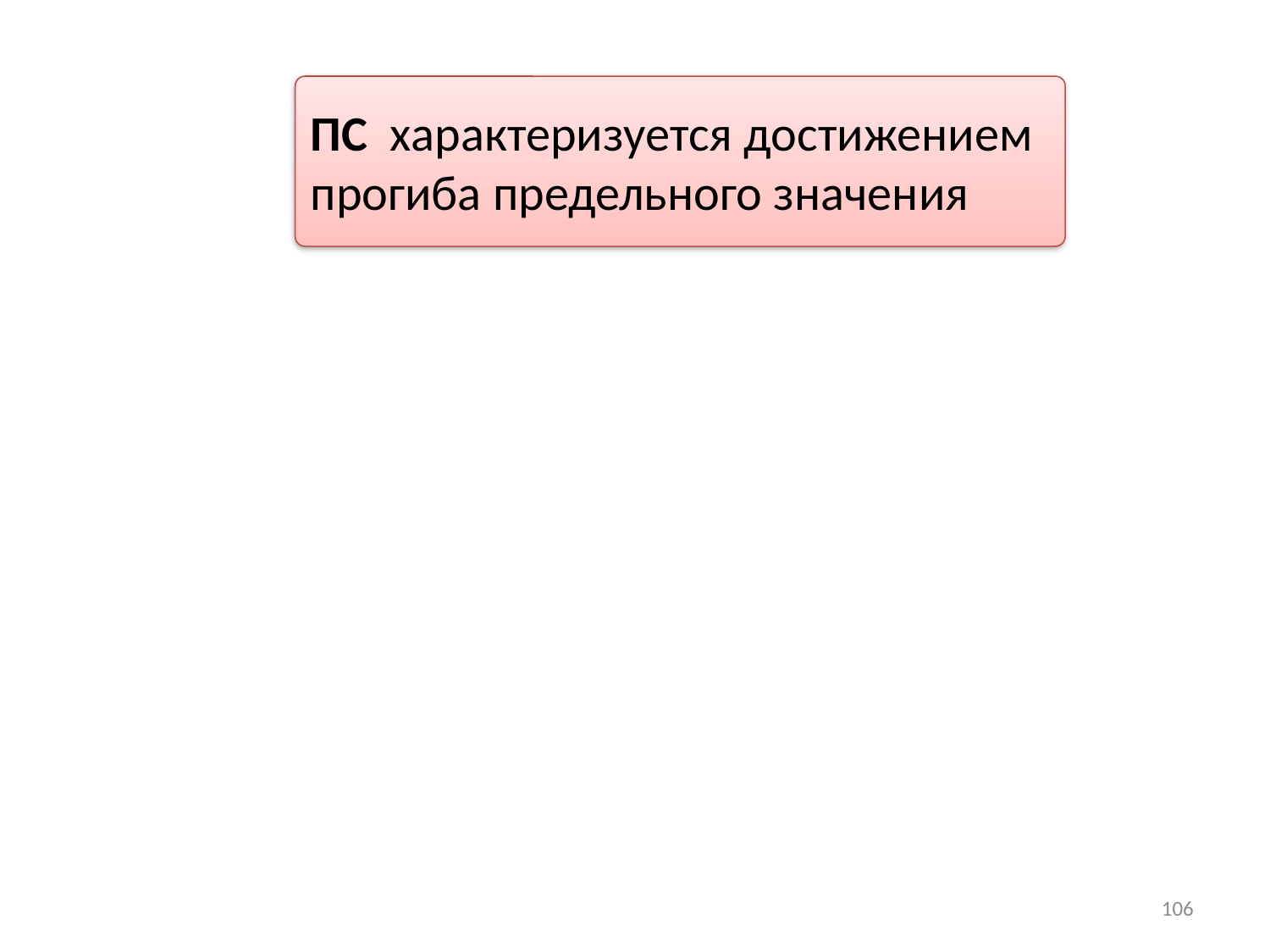

ПС  характеризуется достижением прогиба предельного значения
106